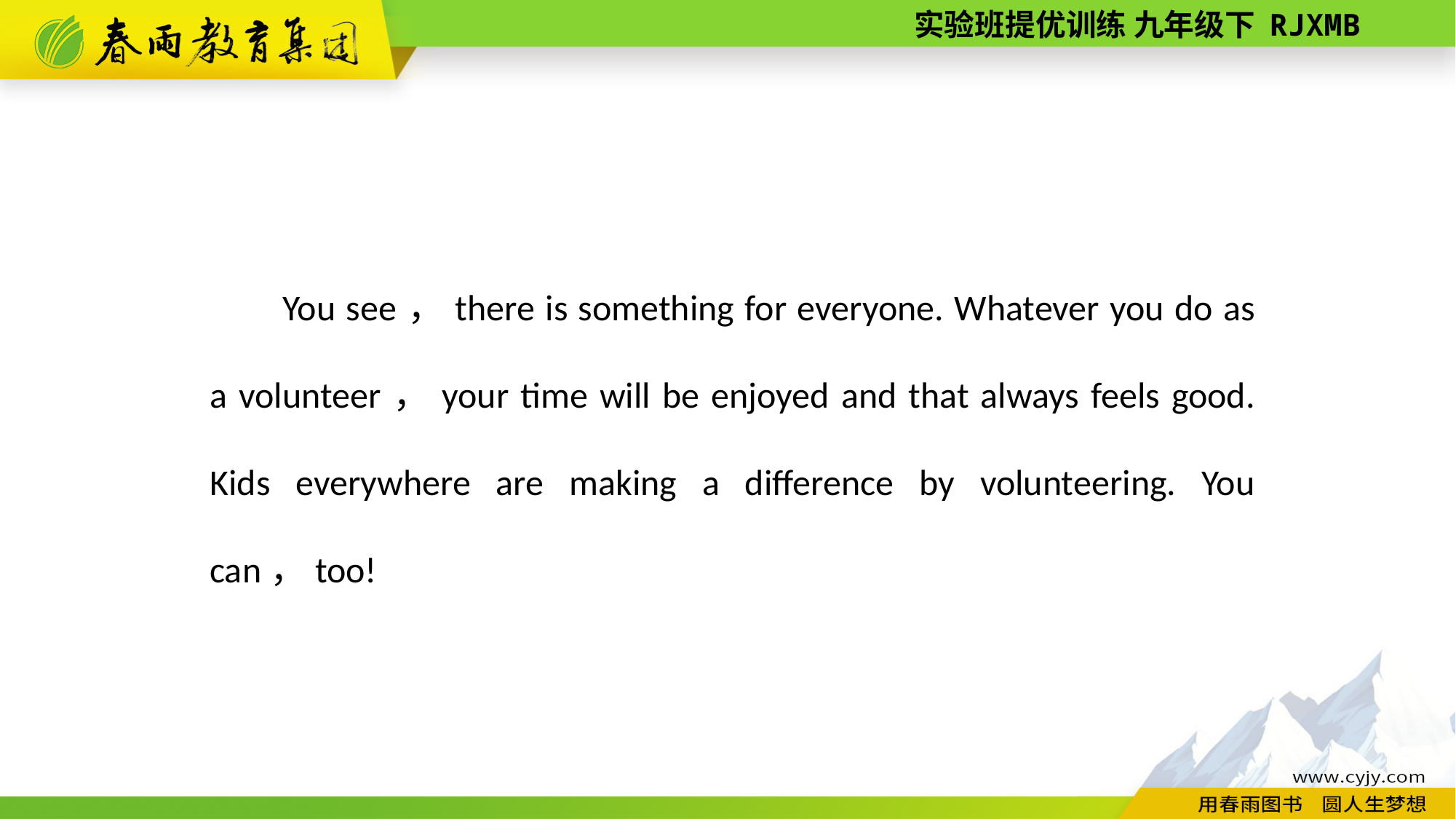

You see，there is something for everyone. Whatever you do as a volunteer，your time will be enjoyed and that always feels good. Kids everywhere are making a difference by volunteering. You can，too!